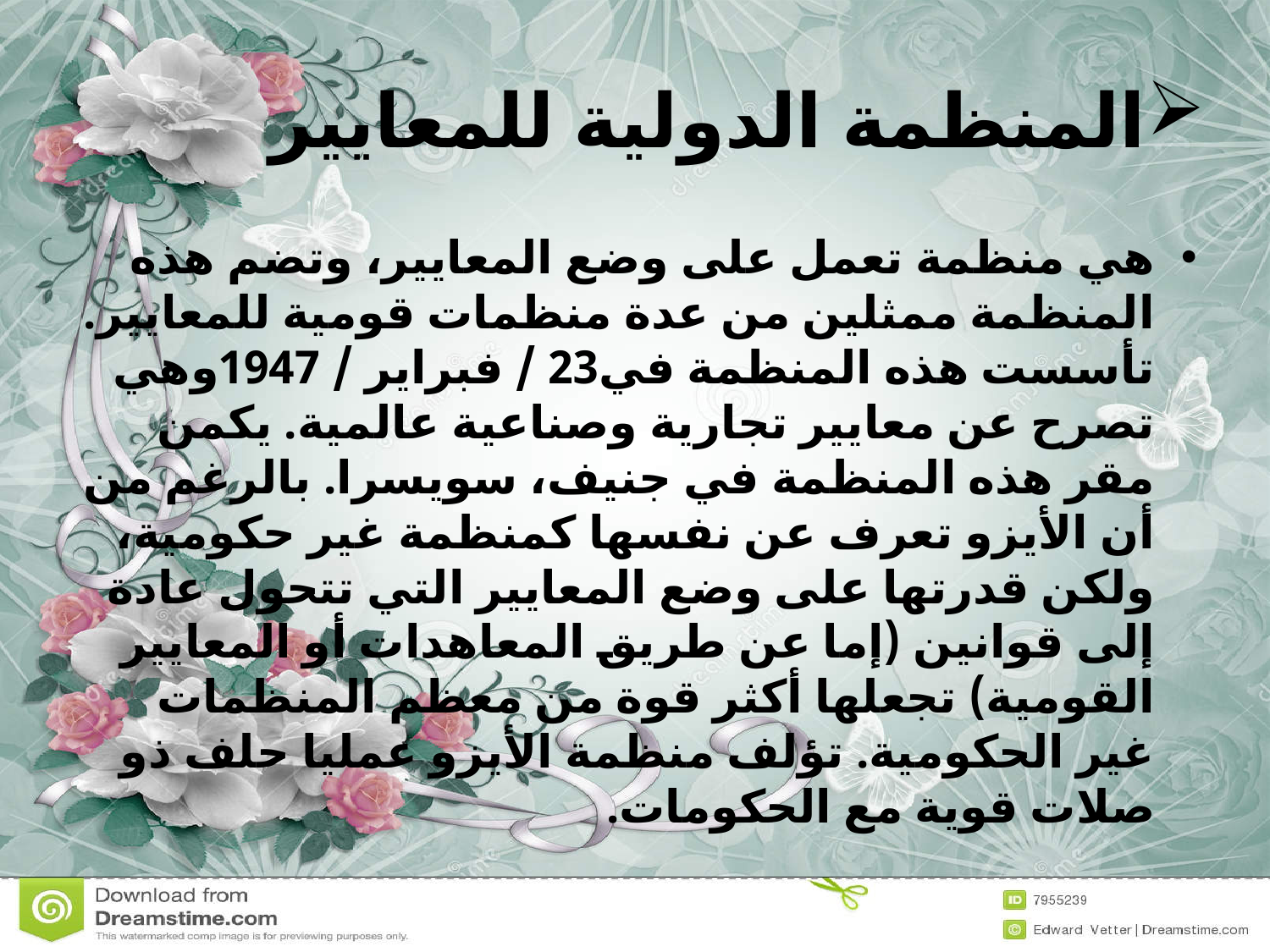

# المنظمة الدولية للمعايير
هي منظمة تعمل على وضع المعايير، وتضم هذه المنظمة ممثلين من عدة منظمات قومية للمعايير. تأسست هذه المنظمة في23 / فبراير / 1947وهي تصرح عن معايير تجارية وصناعية عالمية. يكمن مقر هذه المنظمة في جنيف، سويسرا. بالرغم من أن الأيزو تعرف عن نفسها كمنظمة غير حكومية، ولكن قدرتها على وضع المعايير التي تتحول عادة إلى قوانين (إما عن طريق المعاهدات أو المعايير القومية) تجعلها أكثر قوة من معظم المنظمات غير الحكومية. تؤلف منظمة الأيزو عمليا حلف ذو صلات قوية مع الحكومات.